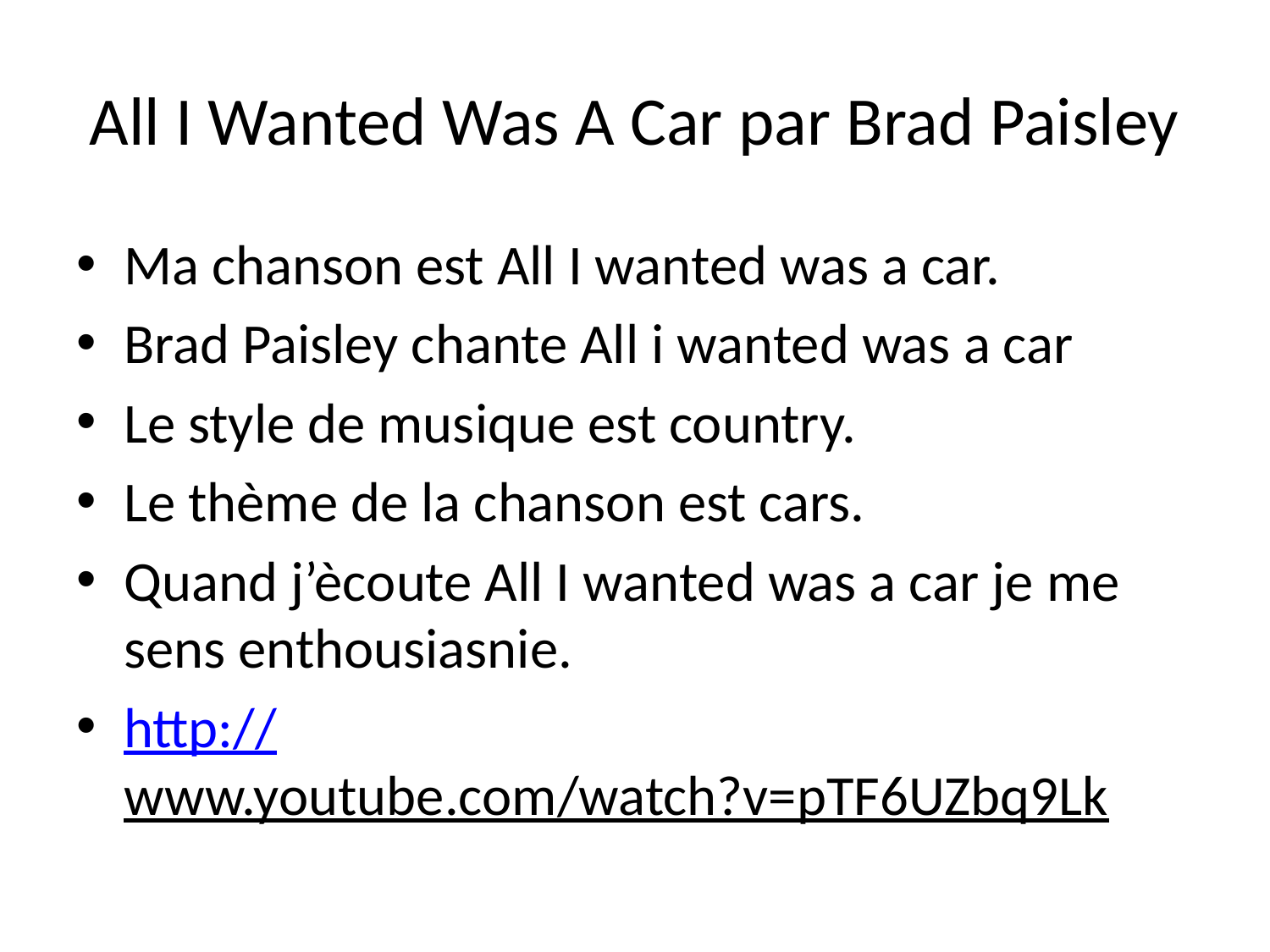

# All I Wanted Was A Car par Brad Paisley
Ma chanson est All I wanted was a car.
Brad Paisley chante All i wanted was a car
Le style de musique est country.
Le thème de la chanson est cars.
Quand j’ècoute All I wanted was a car je me sens enthousiasnie.
http://www.youtube.com/watch?v=pTF6UZbq9Lk